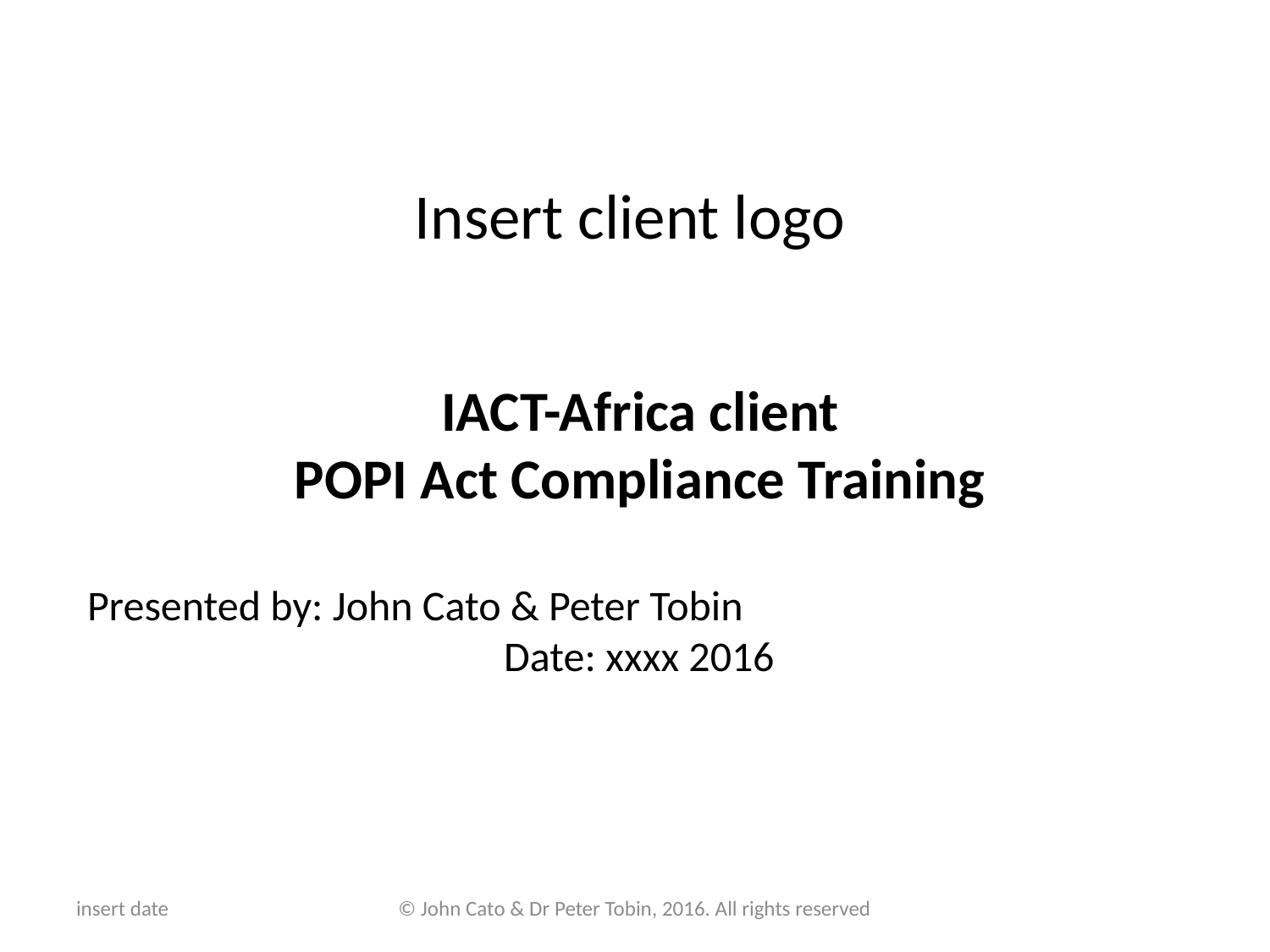

Insert client logo
IACT-Africa client
POPI Act Compliance Training
# Presented by: John Cato & Peter Tobin                                                Date: xxxx 2016
insert date
© John Cato & Dr Peter Tobin, 2016. All rights reserved
1